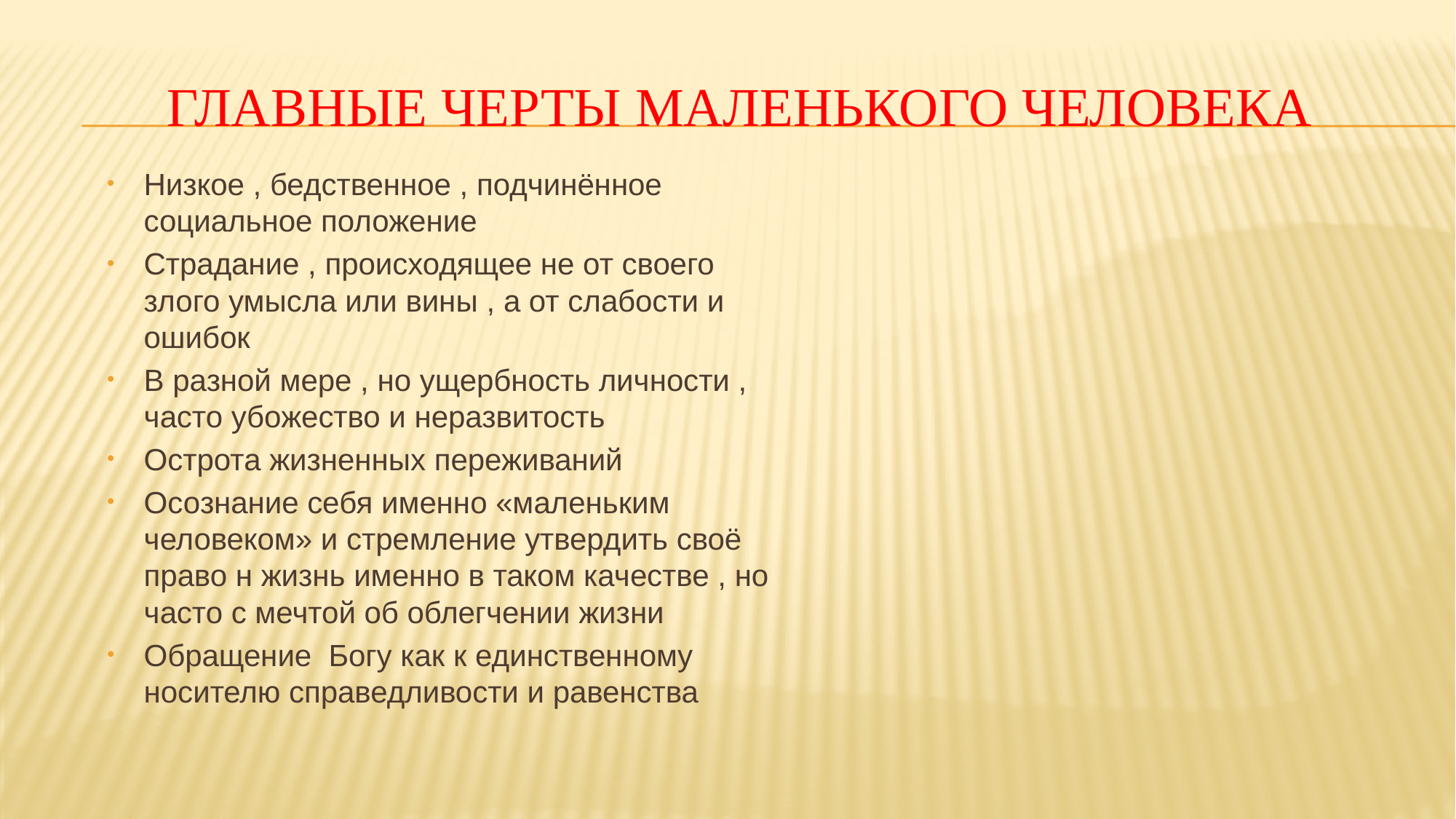

# Главные черты маленького человека
Низкое , бедственное , подчинённое социальное положение
Страдание , происходящее не от своего злого умысла или вины , а от слабости и ошибок
В разной мере , но ущербность личности , часто убожество и неразвитость
Острота жизненных переживаний
Осознание себя именно «маленьким человеком» и стремление утвердить своё право н жизнь именно в таком качестве , но часто с мечтой об облегчении жизни
Обращение  Богу как к единственному носителю справедливости и равенства